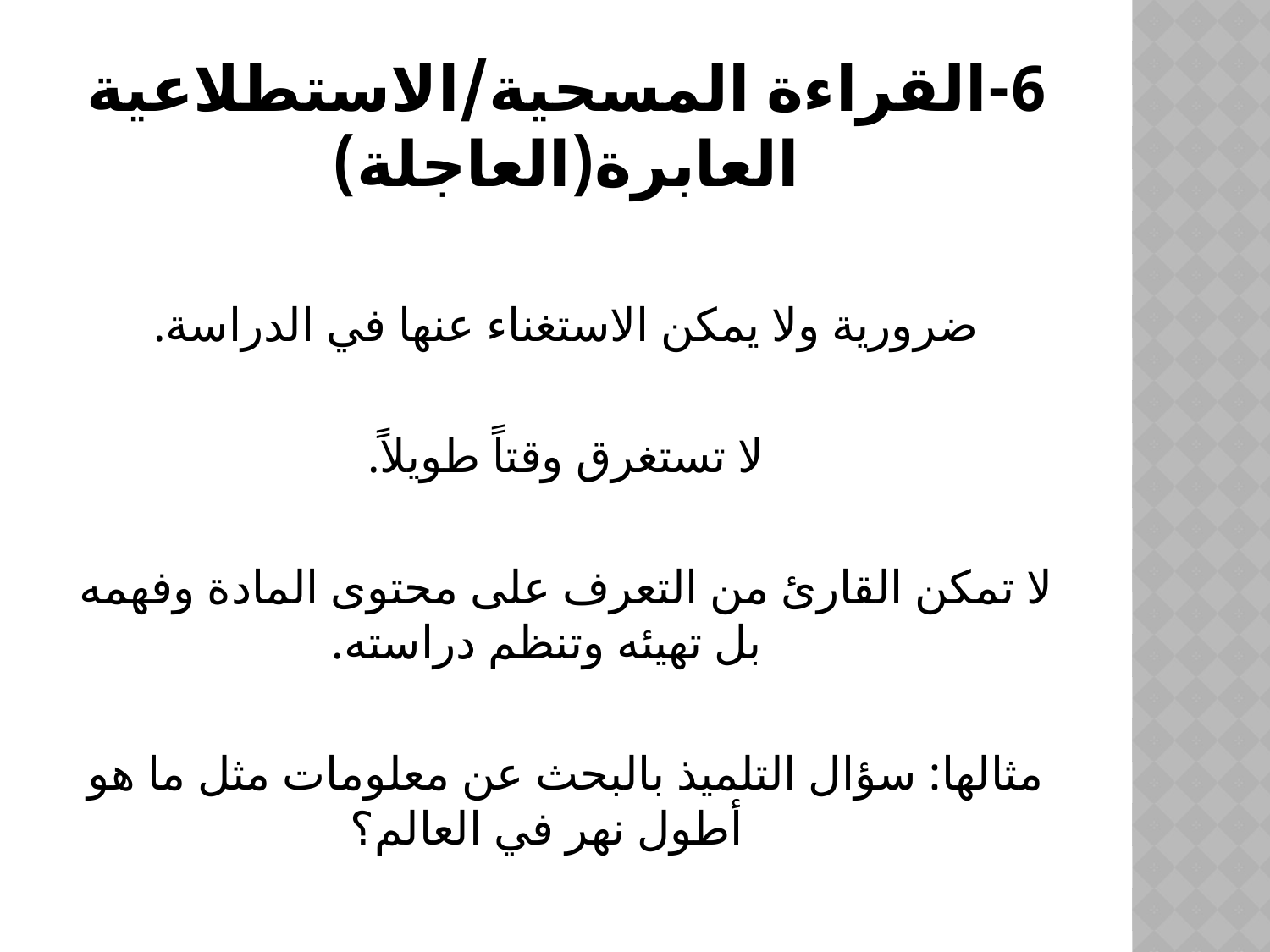

# 6-القراءة المسحية/الاستطلاعية العابرة(العاجلة)

ضرورية ولا يمكن الاستغناء عنها في الدراسة.

لا تستغرق وقتاً طويلاً.

لا تمكن القارئ من التعرف على محتوى المادة وفهمه بل تهيئه وتنظم دراسته.

مثالها: سؤال التلميذ بالبحث عن معلومات مثل ما هو أطول نهر في العالم؟